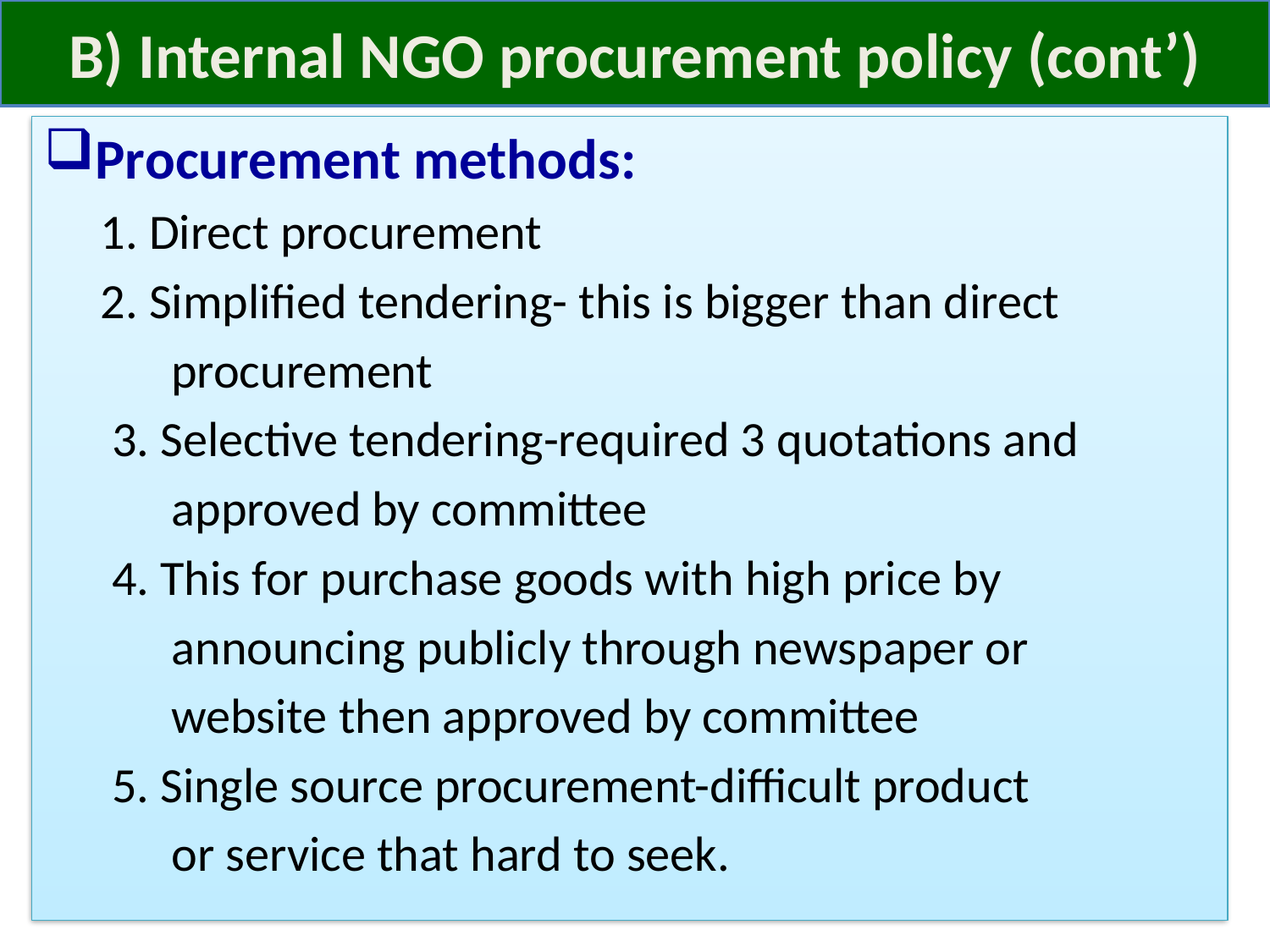

# B) Internal NGO procurement policy (cont’)
Procurement methods:
     1. Direct procurement
     2. Simplified tendering- this is bigger than direct
	procurement
      3. Selective tendering-required 3 quotations and
	approved by committee
      4. This for purchase goods with high price by
	announcing publicly through newspaper or
	website then approved by committee
      5. Single source procurement-difficult product
	or service that hard to seek.